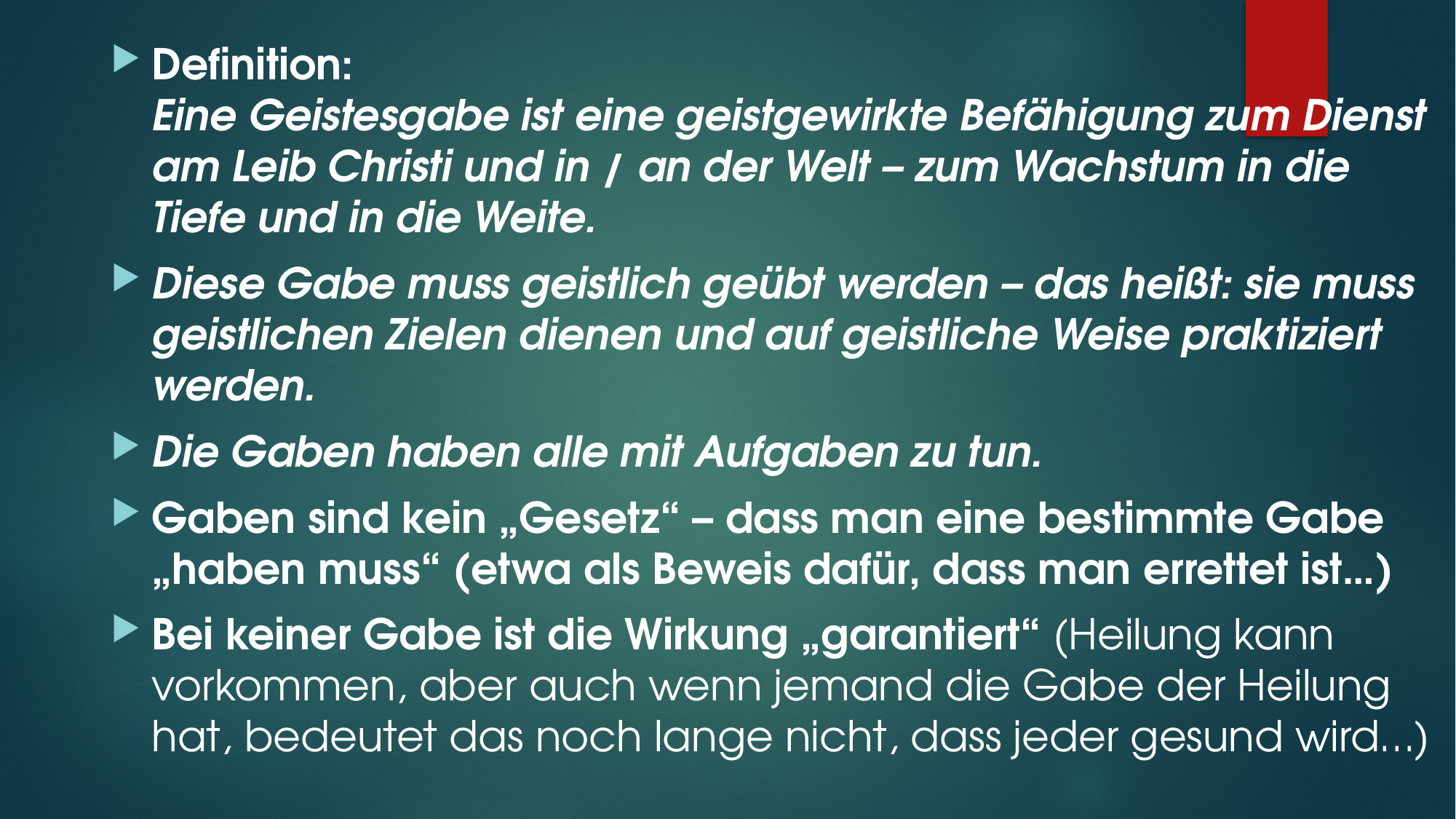

#
Definition:
Eine Geistesgabe ist eine geistgewirkte Befähigung zum Dienst am Leib Christi und in / an der Welt – zum Wachstum in die Tiefe und in die Weite.
Diese Gabe muss geistlich geübt werden – das heißt: sie muss geistlichen Zielen dienen und auf geistliche Weise praktiziert werden.
Die Gaben haben alle mit Aufgaben zu tun.
Gaben sind kein „Gesetz“ – dass man eine bestimmte Gabe „haben muss“ (etwa als Beweis dafür, dass man errettet ist…)
Bei keiner Gabe ist die Wirkung „garantiert“ (Heilung kann vorkommen, aber auch wenn jemand die Gabe der Heilung hat, bedeutet das noch lange nicht, dass jeder gesund wird…)